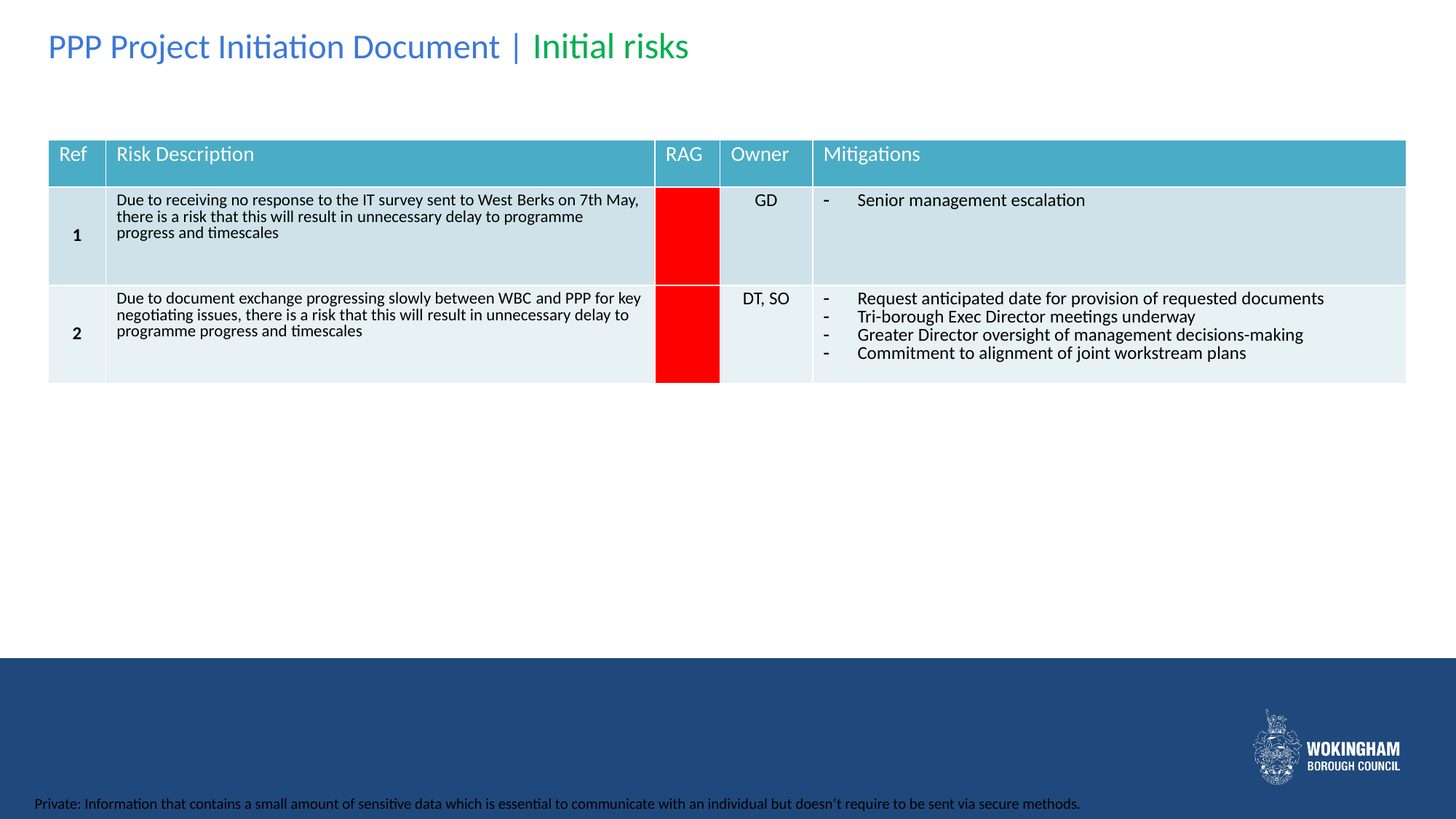

PPP Project Initiation Document | Initial risks

| Ref | Risk Description | RAG | Owner | Mitigations |
| --- | --- | --- | --- | --- |
| 1 | Due to receiving no response to the IT survey sent to West Berks on 7th May, there is a risk that this will result in unnecessary delay to programme progress and timescales​ |  | GD | Senior management escalation |
| 2 | Due to document exchange progressing slowly between WBC and PPP for key negotiating issues, there is a risk that this will result in unnecessary delay to programme progress and timescales​ |  | DT, SO | Request anticipated date for provision of requested documents Tri-borough Exec Director meetings underway​ Greater Director oversight of management decisions-making Commitment to alignment of joint workstream plans |